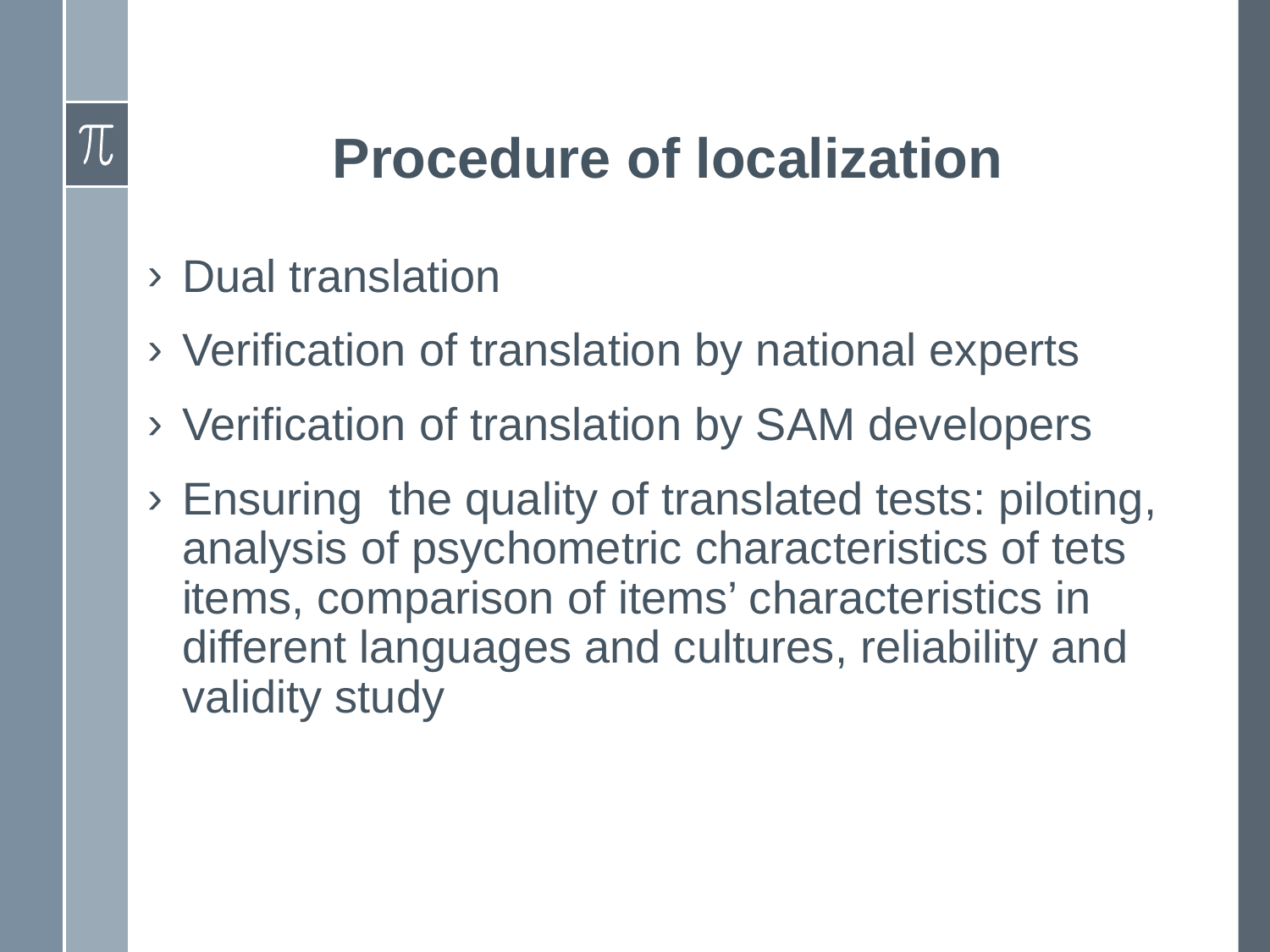

# Procedure of localization
Dual translation
Verification of translation by national experts
Verification of translation by SAM developers
Ensuring  the quality of translated tests: piloting, analysis of psychometric characteristics of tets items, comparison of items’ characteristics in different languages and cultures, reliability and validity study